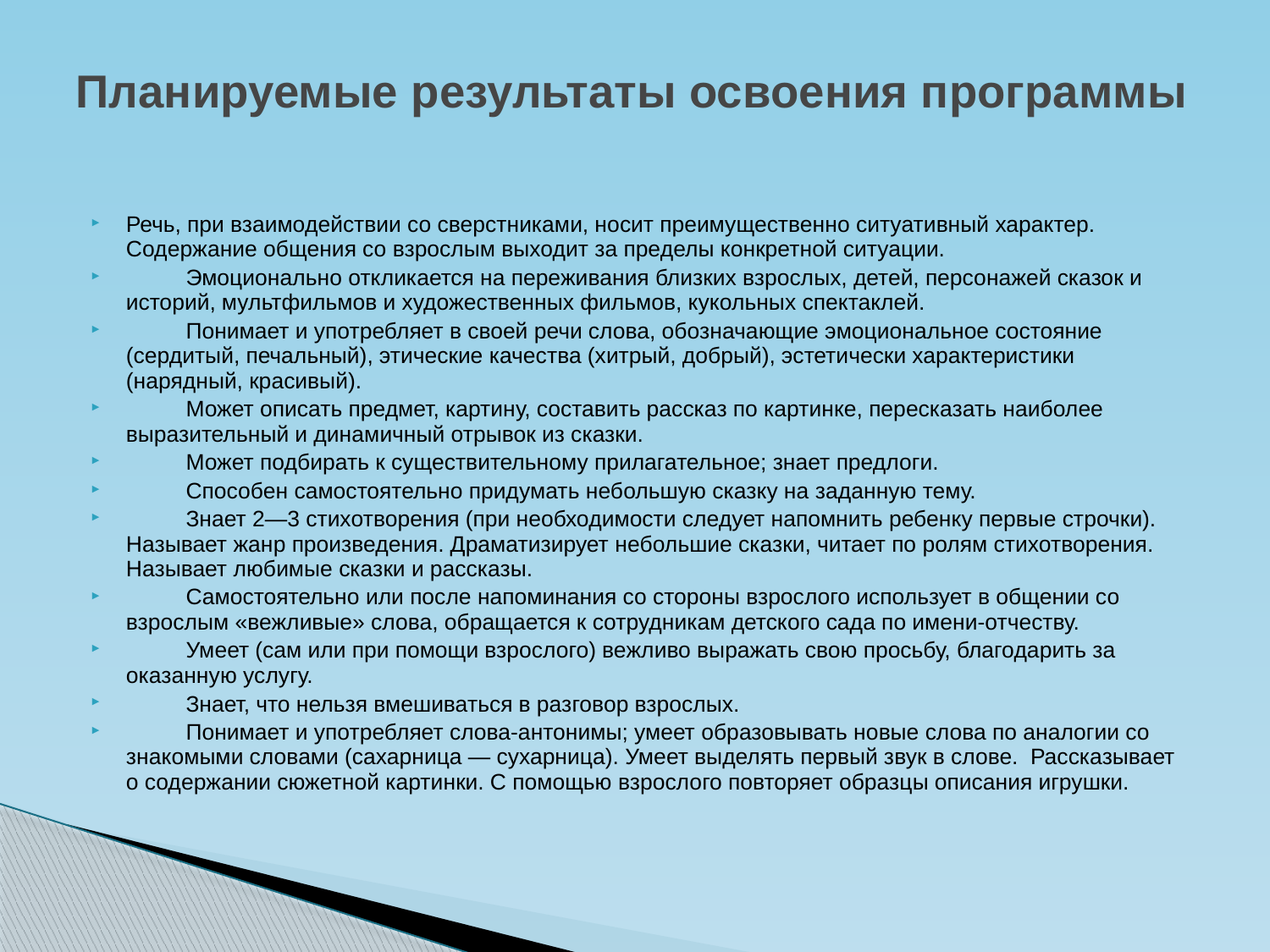

# Планируемые результаты освоения программы
Речь, при взаимодействии со сверстниками, носит преимущественно ситуативный характер. Содержание общения со взрослым выходит за пределы конкретной ситуации.
	Эмоционально откликается на переживания близких взрослых, детей, персонажей сказок и историй, мультфильмов и художественных фильмов, кукольных спектаклей.
	Понимает и употребляет в своей речи слова, обозначающие эмоциональное состояние (сердитый, печальный), этические качества (хитрый, добрый), эстетически характеристики (нарядный, красивый).
	Может описать предмет, картину, составить рассказ по картинке, пересказать наиболее выразительный и динамичный отрывок из сказки.
	Может подбирать к существительному прилагательное; знает предлоги.
 	Способен самостоятельно придумать небольшую сказку на заданную тему.
	Знает 2—3 стихотворения (при необходимости следует напомнить ребенку первые строчки). Называет жанр произведения. Драматизирует небольшие сказки, читает по ролям стихотворения. Называет любимые сказки и рассказы.
	Самостоятельно или после напоминания со стороны взрослого использует в общении со взрослым «вежливые» слова, обращается к сотрудникам детского сада по имени-отчеству.
	Умеет (сам или при помощи взрослого) вежливо выражать свою просьбу, благодарить за оказанную услугу.
	Знает, что нельзя вмешиваться в разговор взрослых.
	Понимает и употребляет слова-антонимы; умеет образовывать новые слова по аналогии со знакомыми словами (сахарница — сухарница). Умеет выделять первый звук в слове.  Рассказывает о содержании сюжетной картинки. С помощью взрослого повторяет образцы описания игрушки.